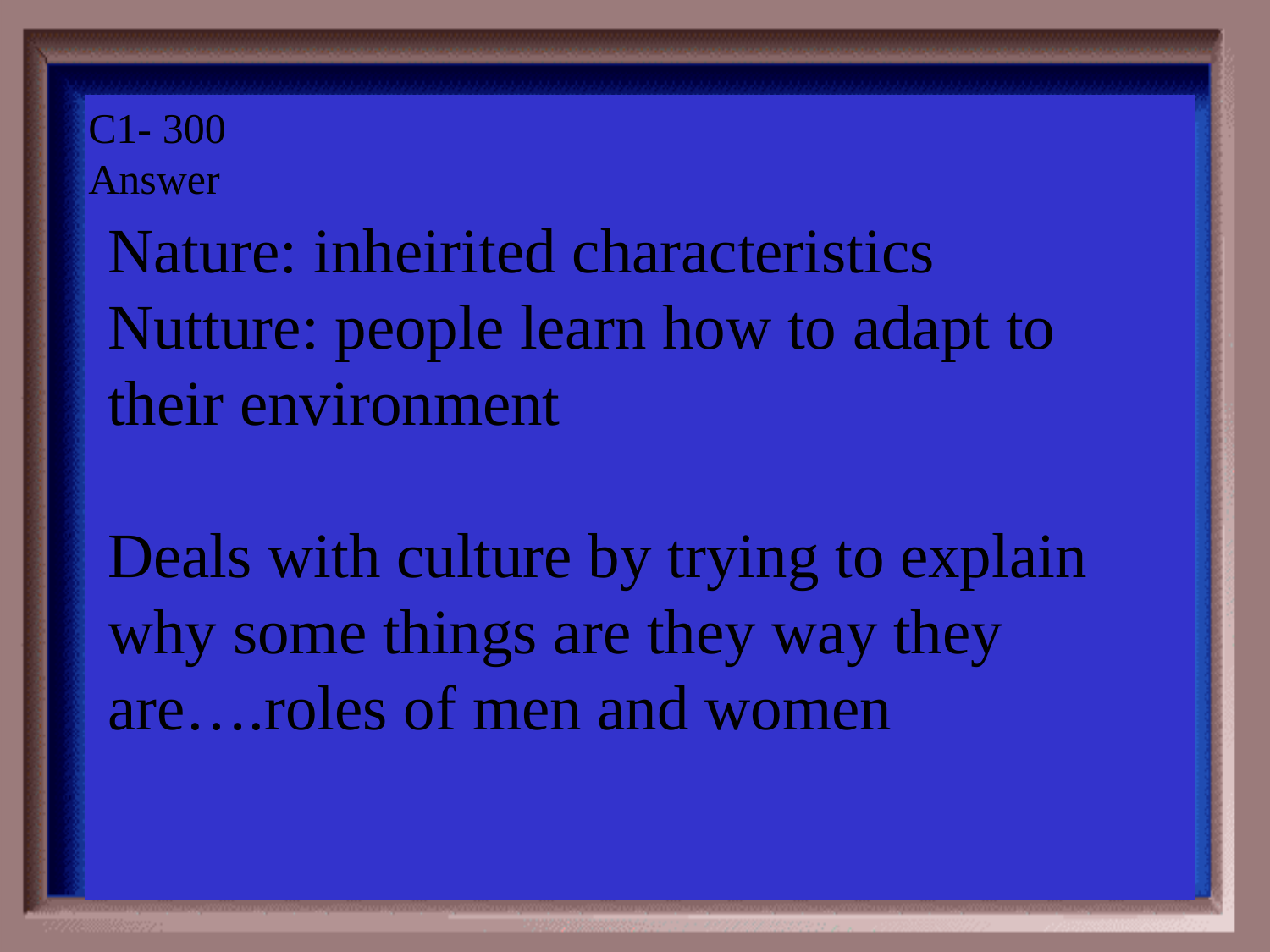

Category #1 $300 Question
C1- 300
Answer

Nature: inheirited characteristics
Nutture: people learn how to adapt to their environment

Deals with culture by trying to explain why some things are they way they are….roles of men and women